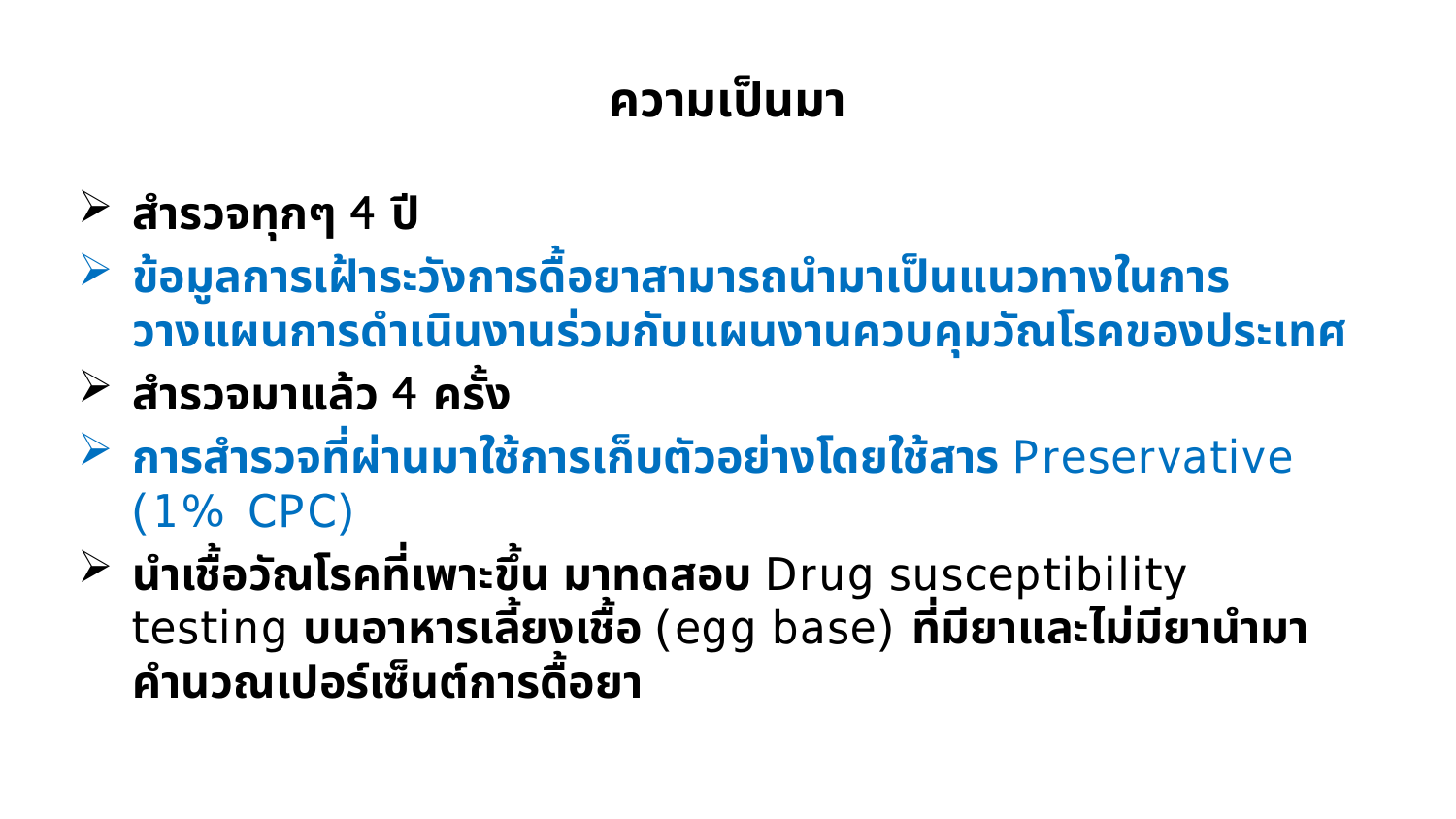

# ความเป็นมา
สำรวจทุกๆ 4 ปี
ข้อมูลการเฝ้าระวังการดื้อยาสามารถนำมาเป็นแนวทางในการวางแผนการดำเนินงานร่วมกับแผนงานควบคุมวัณโรคของประเทศ
สำรวจมาแล้ว 4 ครั้ง
การสำรวจที่ผ่านมาใช้การเก็บตัวอย่างโดยใช้สาร Preservative (1% CPC)
นำเชื้อวัณโรคที่เพาะขึ้น มาทดสอบ Drug susceptibility testing บนอาหารเลี้ยงเชื้อ (egg base) ที่มียาและไม่มียานำมาคำนวณเปอร์เซ็นต์การดื้อยา